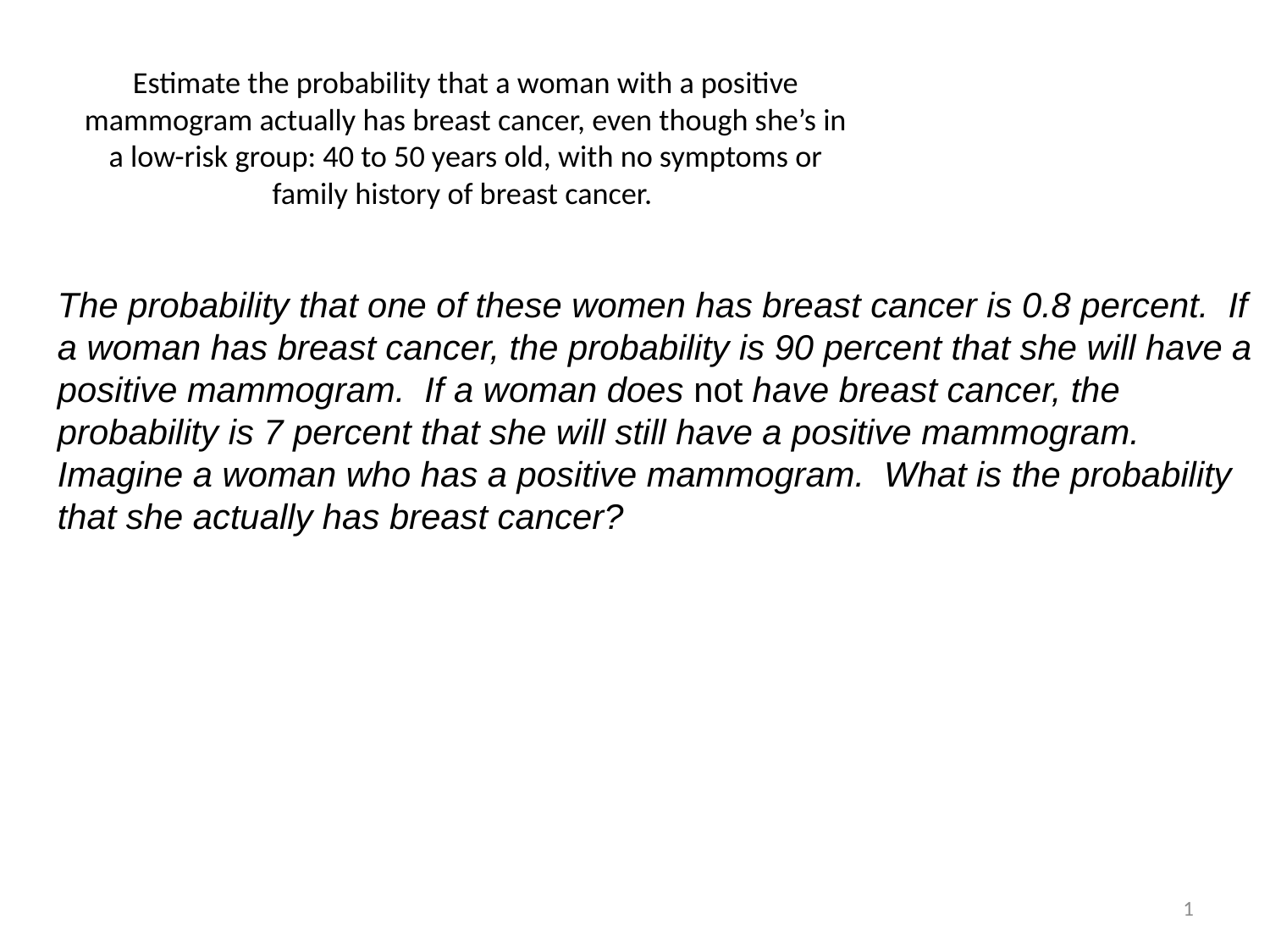

# Estimate the probability that a woman with a positive mammogram actually has breast cancer, even though she’s in a low-risk group: 40 to 50 years old, with no symptoms or family history of breast cancer.
The probability that one of these women has breast cancer is 0.8 percent.  If a woman has breast cancer, the probability is 90 percent that she will have a positive mammogram.  If a woman does not have breast cancer, the probability is 7 percent that she will still have a positive mammogram.  Imagine a woman who has a positive mammogram.  What is the probability that she actually has breast cancer?

1